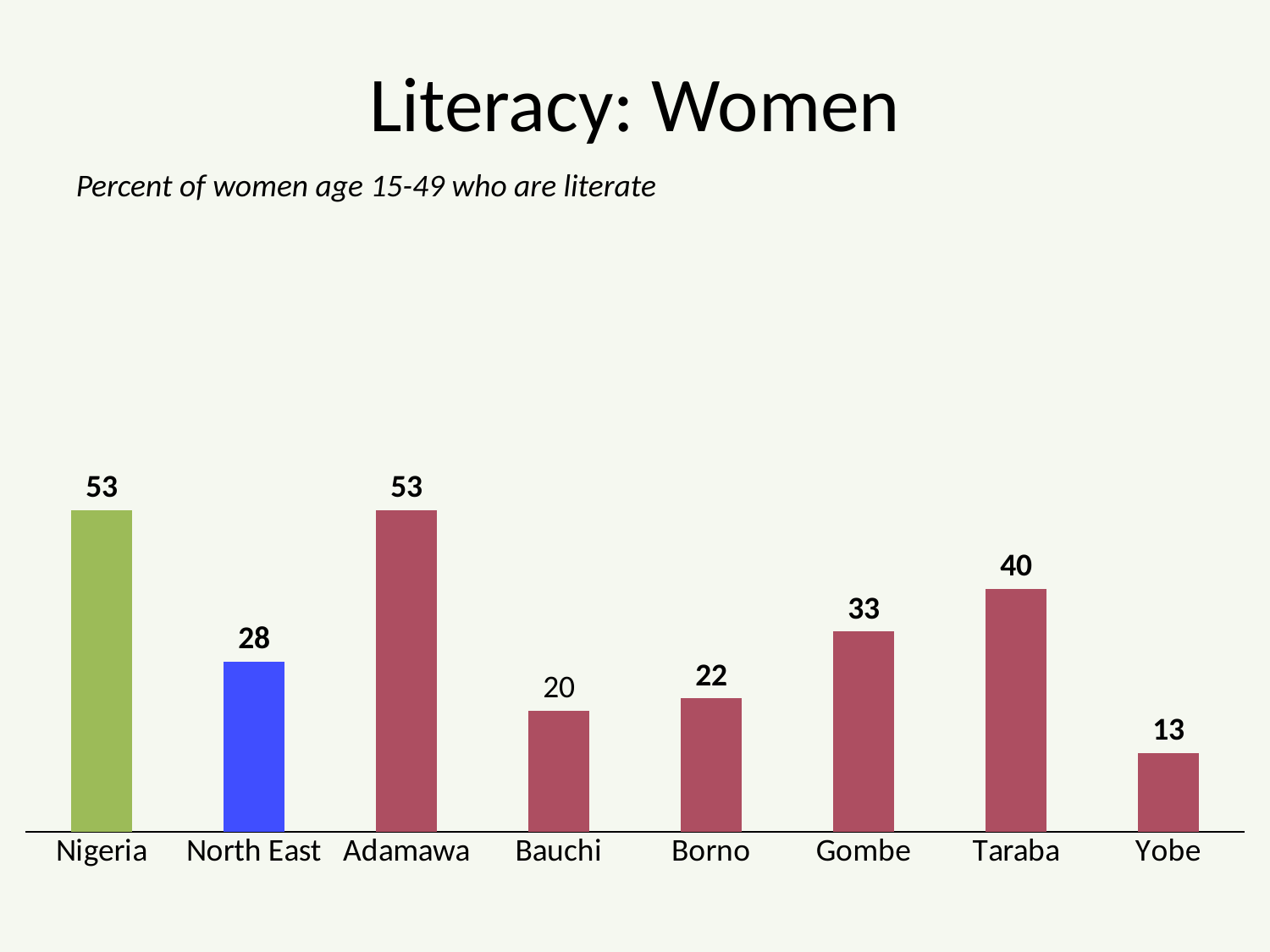

# Literacy: Women
Percent of women age 15-49 who are literate

### Chart

| Category | Women |
|---|---|
| Nigeria | 53.0 |
| North East | 28.0 |
| Adamawa | 53.0 |
| Bauchi | 20.0 |
| Borno | 22.0 |
| Gombe | 33.0 |
| Taraba | 40.0 |
| Yobe | 13.0 |